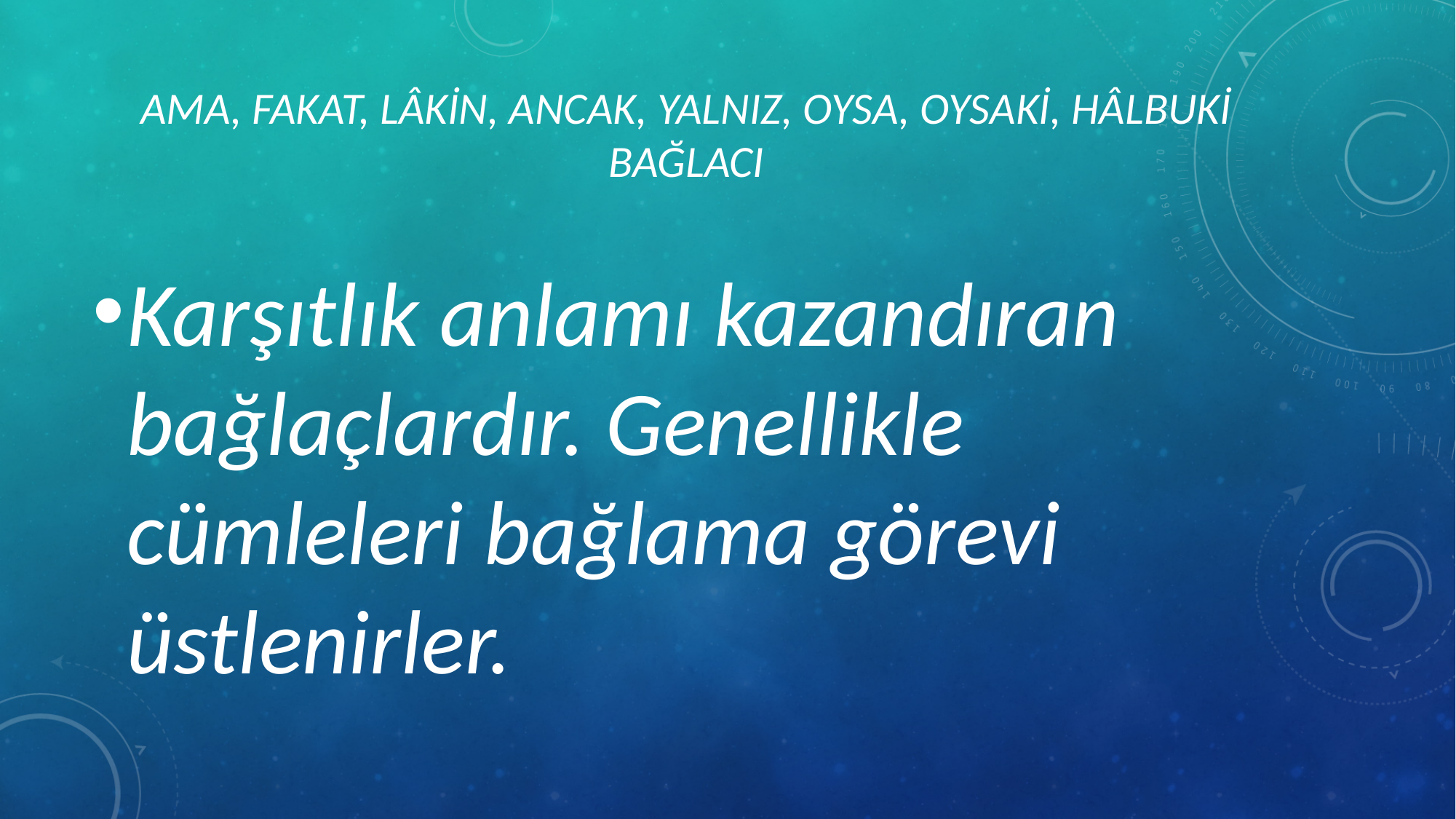

# AMA, FAKAT, LÂKİN, ANCAK, YALNIZ, OYSA, OYSAKİ, HÂLBUKİ BAĞLACI
Karşıtlık anlamı kazandıran bağlaçlardır. Genellikle cümleleri bağlama görevi üstlenirler.